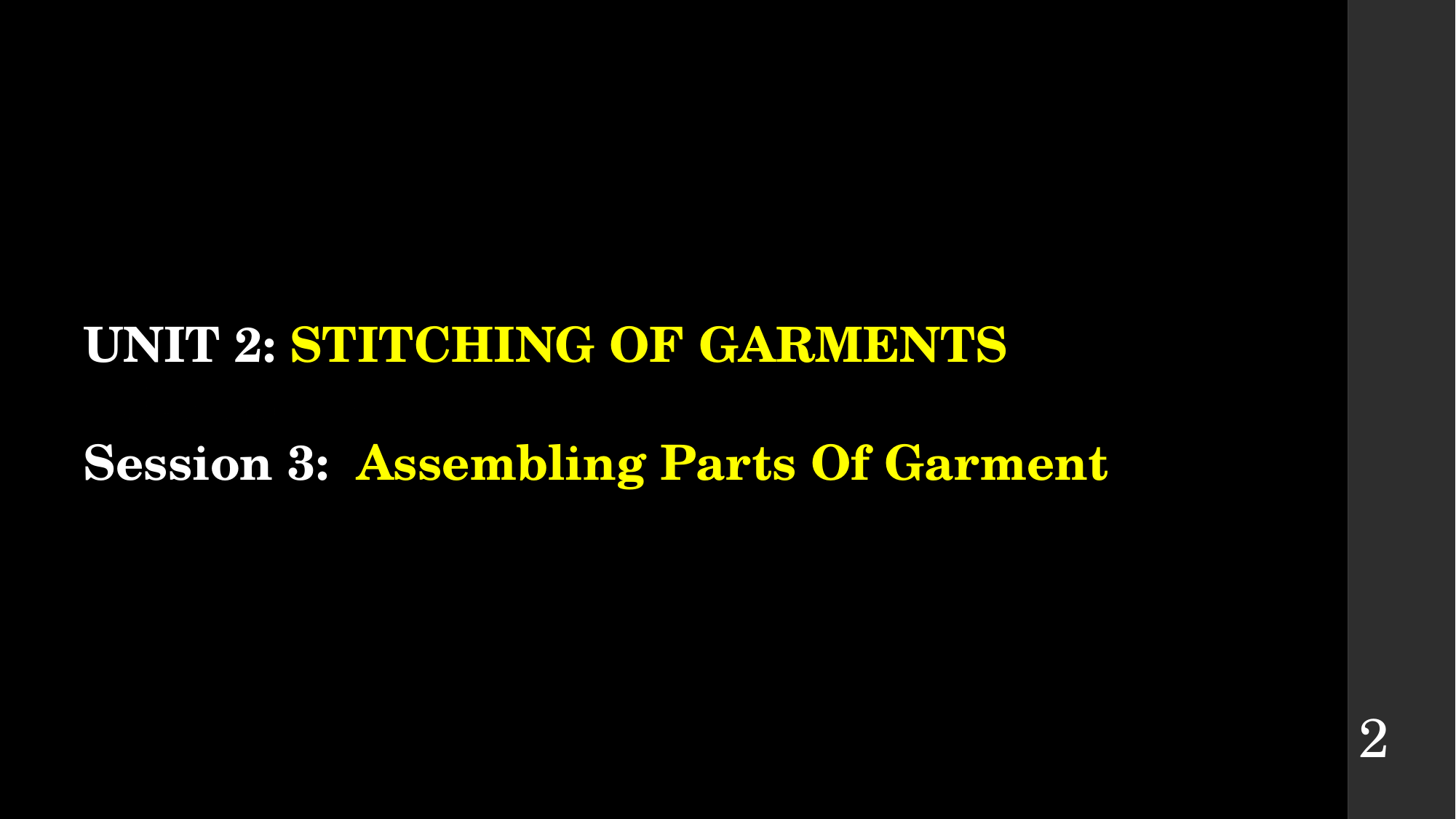

UNIT 2: STITCHING OF GARMENTS

Session 3:  Assembling Parts Of Garment
2